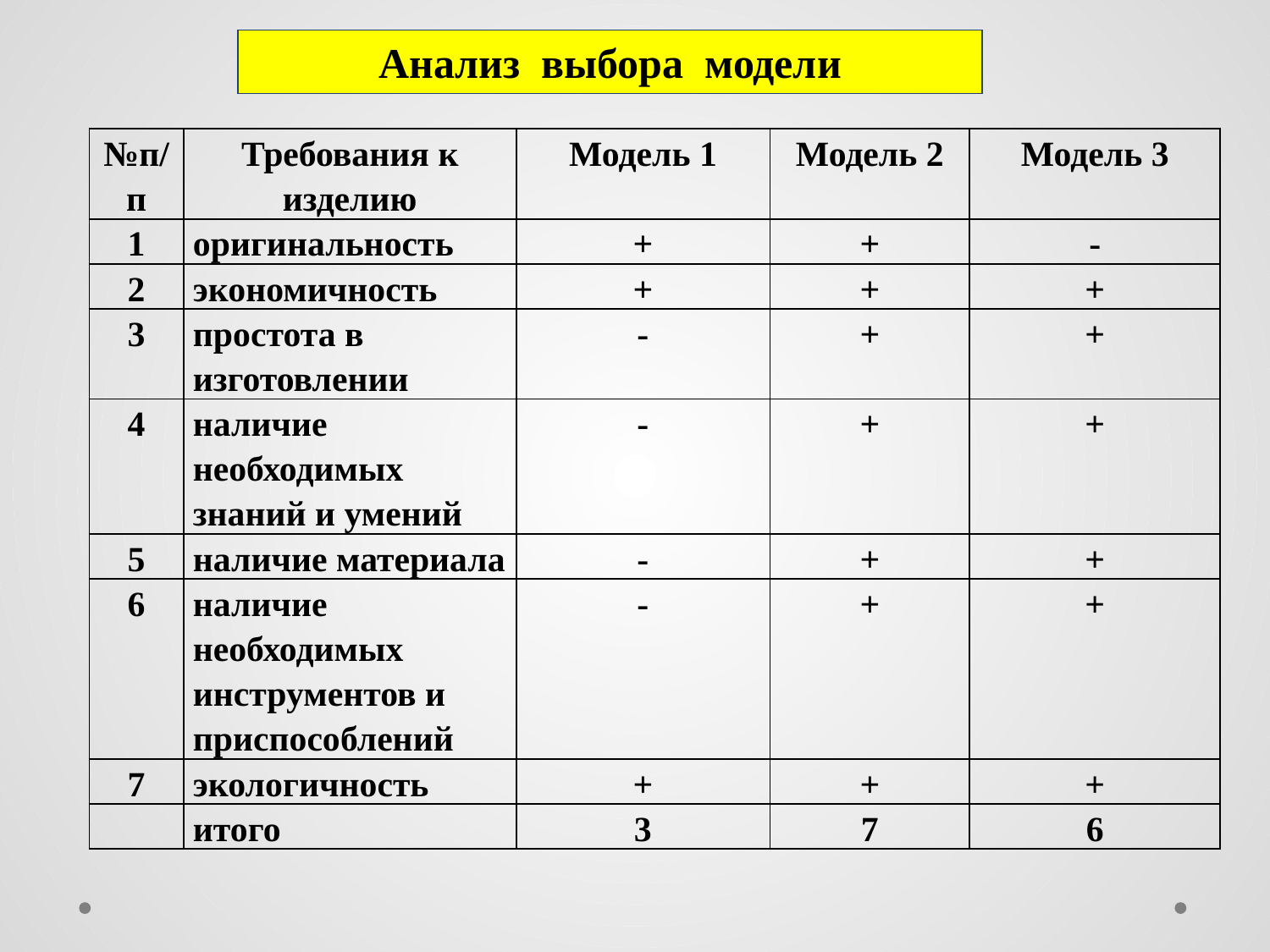

Анализ  выбора  модели
| №п/п | Требования к изделию | Модель 1 | Модель 2 | Модель 3 |
| --- | --- | --- | --- | --- |
| 1 | оригинальность | + | + | - |
| 2 | экономичность | + | + | + |
| 3 | простота в изготовлении | - | + | + |
| 4 | наличие необходимых знаний и умений | - | + | + |
| 5 | наличие материала | - | + | + |
| 6 | наличие необходимых инструментов и приспособлений | - | + | + |
| 7 | экологичность | + | + | + |
|  | итого | 3 | 7 | 6 |